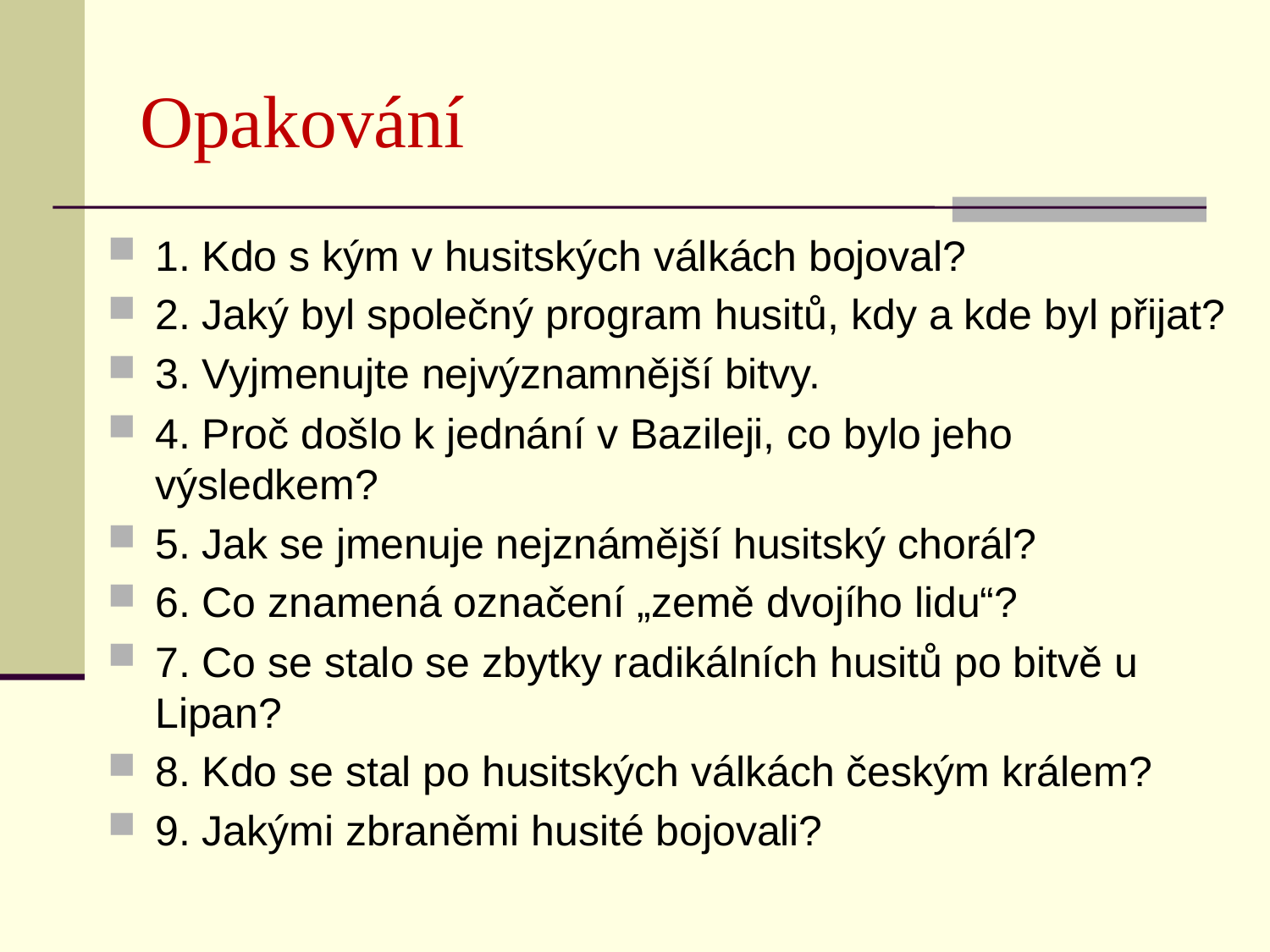

# Opakování
1. Kdo s kým v husitských válkách bojoval?
2. Jaký byl společný program husitů, kdy a kde byl přijat?
3. Vyjmenujte nejvýznamnější bitvy.
4. Proč došlo k jednání v Bazileji, co bylo jeho výsledkem?
5. Jak se jmenuje nejznámější husitský chorál?
6. Co znamená označení „země dvojího lidu“?
7. Co se stalo se zbytky radikálních husitů po bitvě u Lipan?
8. Kdo se stal po husitských válkách českým králem?
9. Jakými zbraněmi husité bojovali?